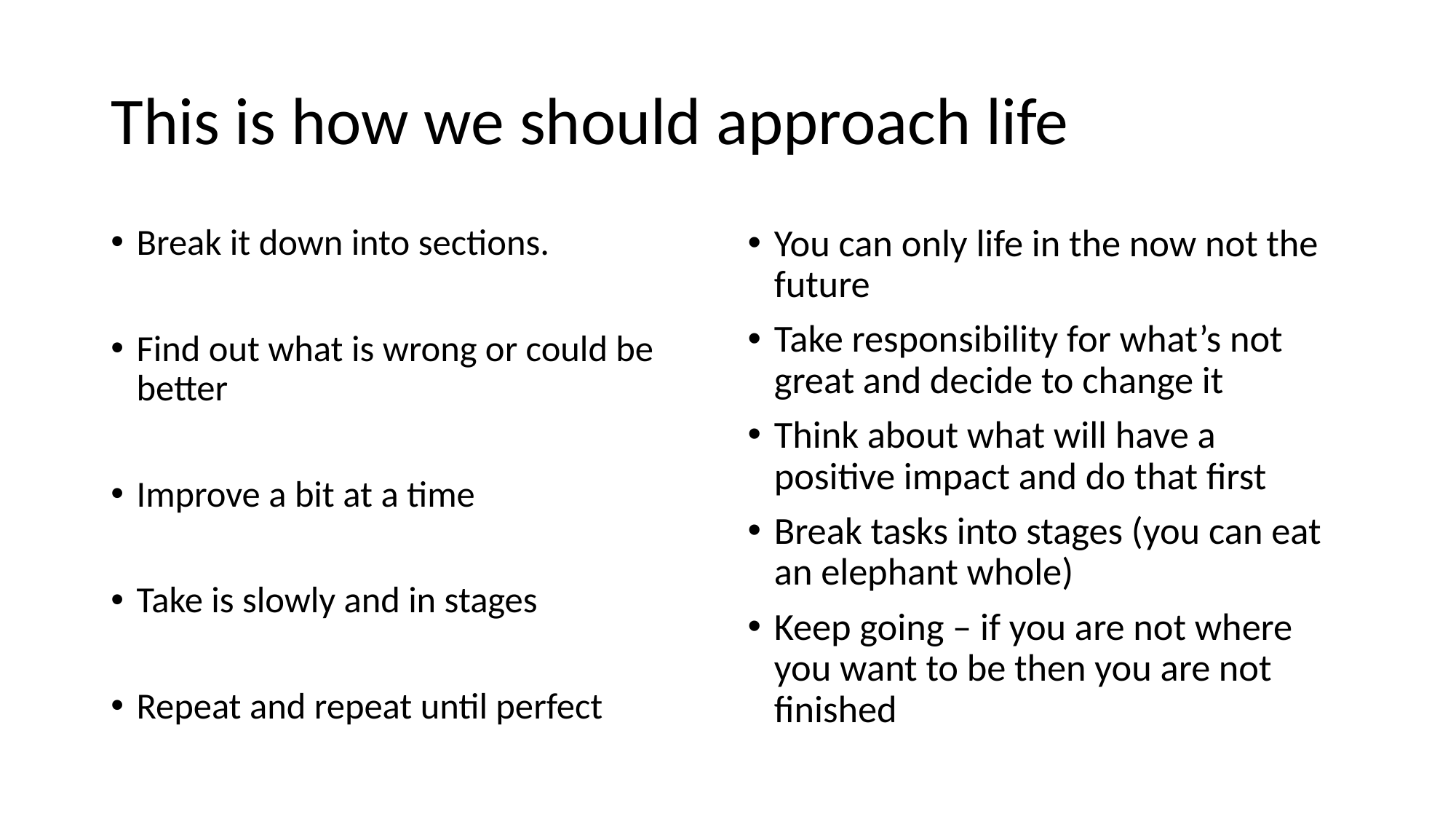

# This is how we should approach life
Break it down into sections.

Find out what is wrong or could be better

Improve a bit at a time

Take is slowly and in stages

Repeat and repeat until perfect
You can only life in the now not the future
Take responsibility for what’s not great and decide to change it
Think about what will have a positive impact and do that first
Break tasks into stages (you can eat an elephant whole)
Keep going – if you are not where you want to be then you are not finished